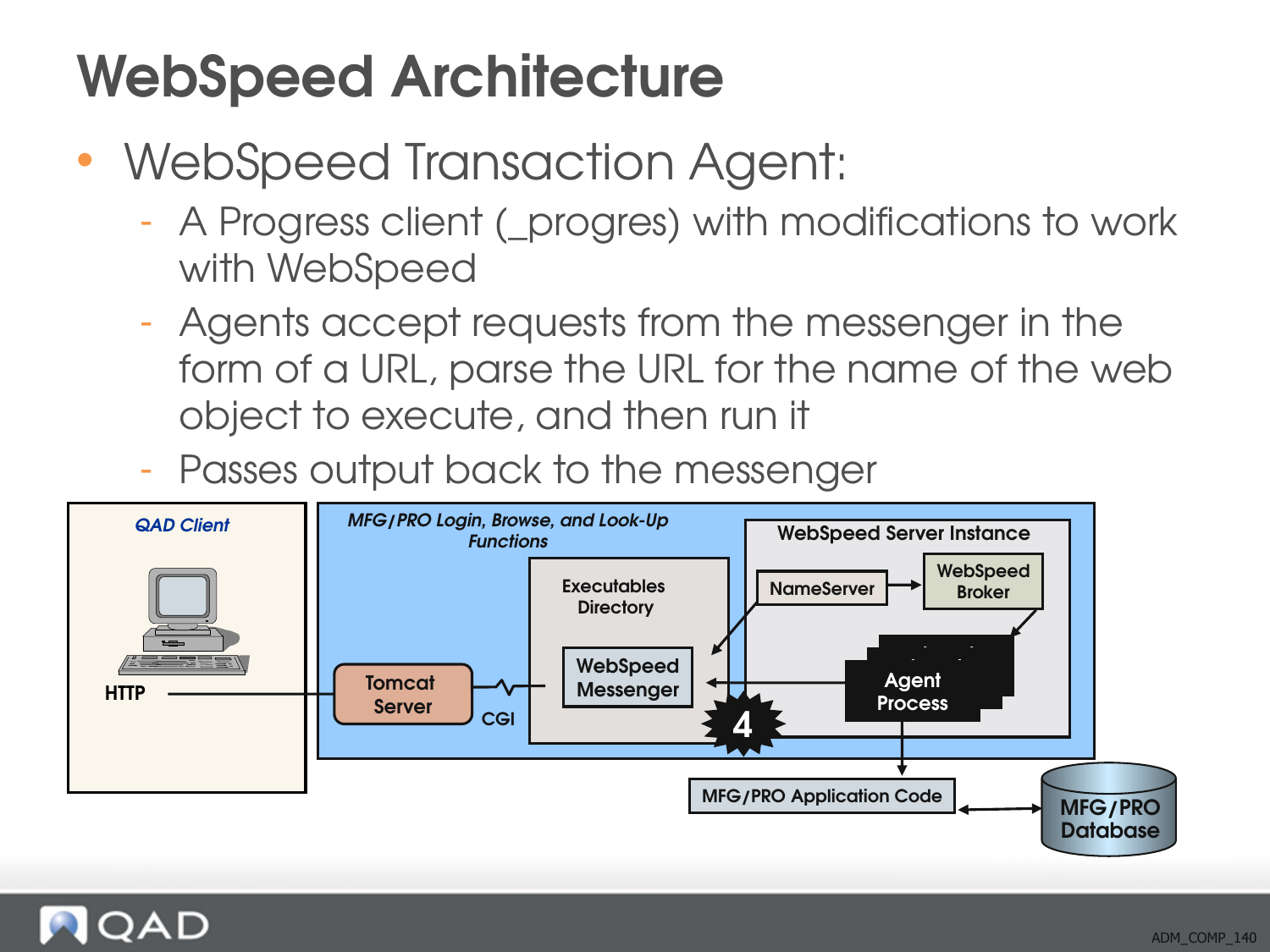

# WebSpeed Architecture
WebSpeed Transaction Agent:
A Progress client (_progres) with modifications to work with WebSpeed
Agents accept requests from the messenger in the form of a URL, parse the URL for the name of the web object to execute, and then run it
Passes output back to the messenger

MFG/PRO Login, Browse, and Look-Up Functions

QAD Client
WebSpeed Server Instance

WebSpeed
Broker

Executables
Directory

NameServer

Agent
Process
WebSpeed
Messenger
Agent
Process
Agent
Process
Tomcat
Server

HTTP

4

CGI

MFG/PRO Database
MFG/PRO Application Code

ADM_COMP_140